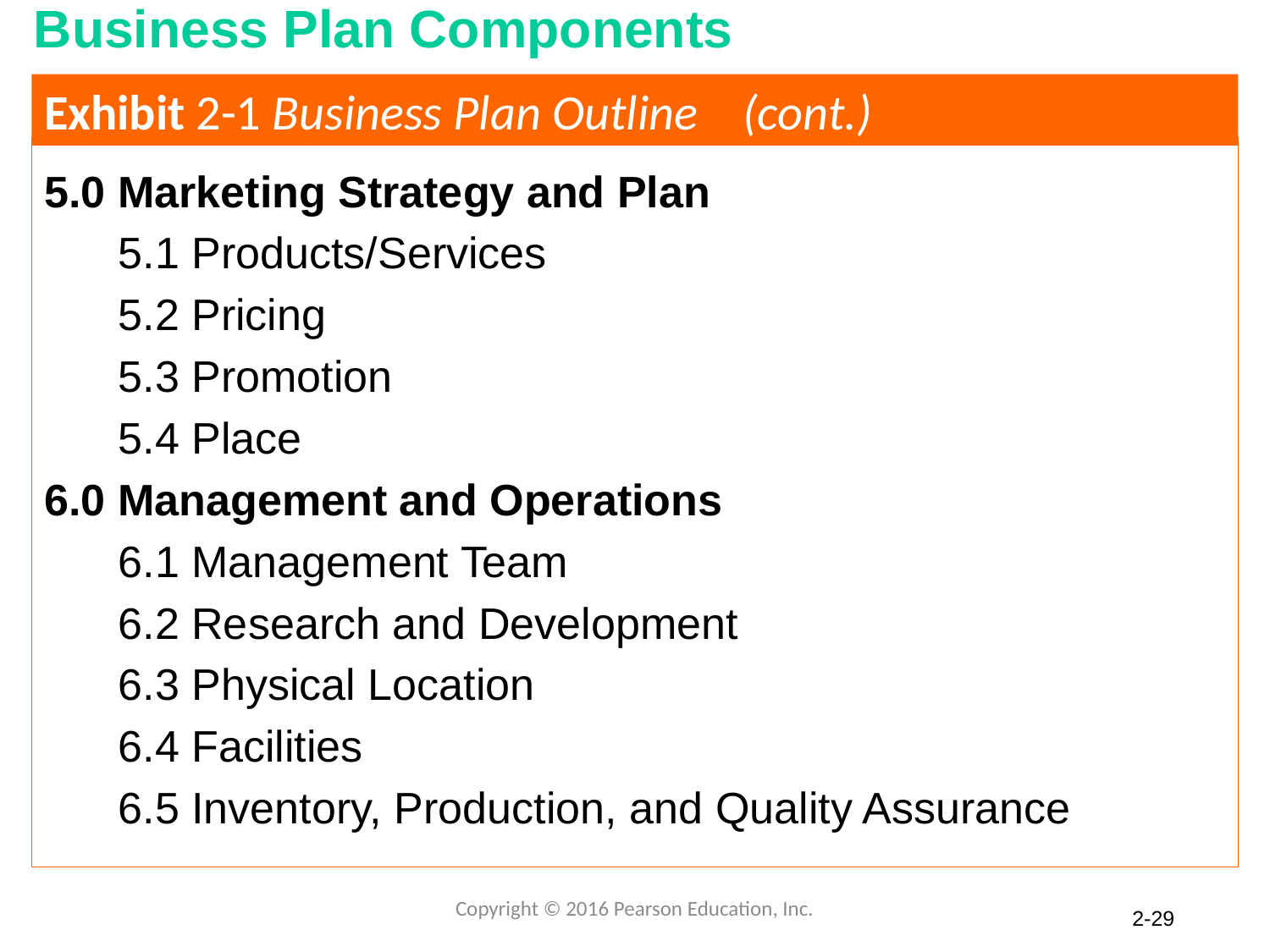

# Business Plan Components
Exhibit 2-1 Business Plan Outline    (cont.)

5.0 Marketing Strategy and Plan
      5.1 Products/Services
      5.2 Pricing
      5.3 Promotion
      5.4 Place
6.0 Management and Operations
      6.1 Management Team
      6.2 Research and Development
      6.3 Physical Location
      6.4 Facilities
      6.5 Inventory, Production, and Quality Assurance
Copyright © 2016 Pearson Education, Inc.